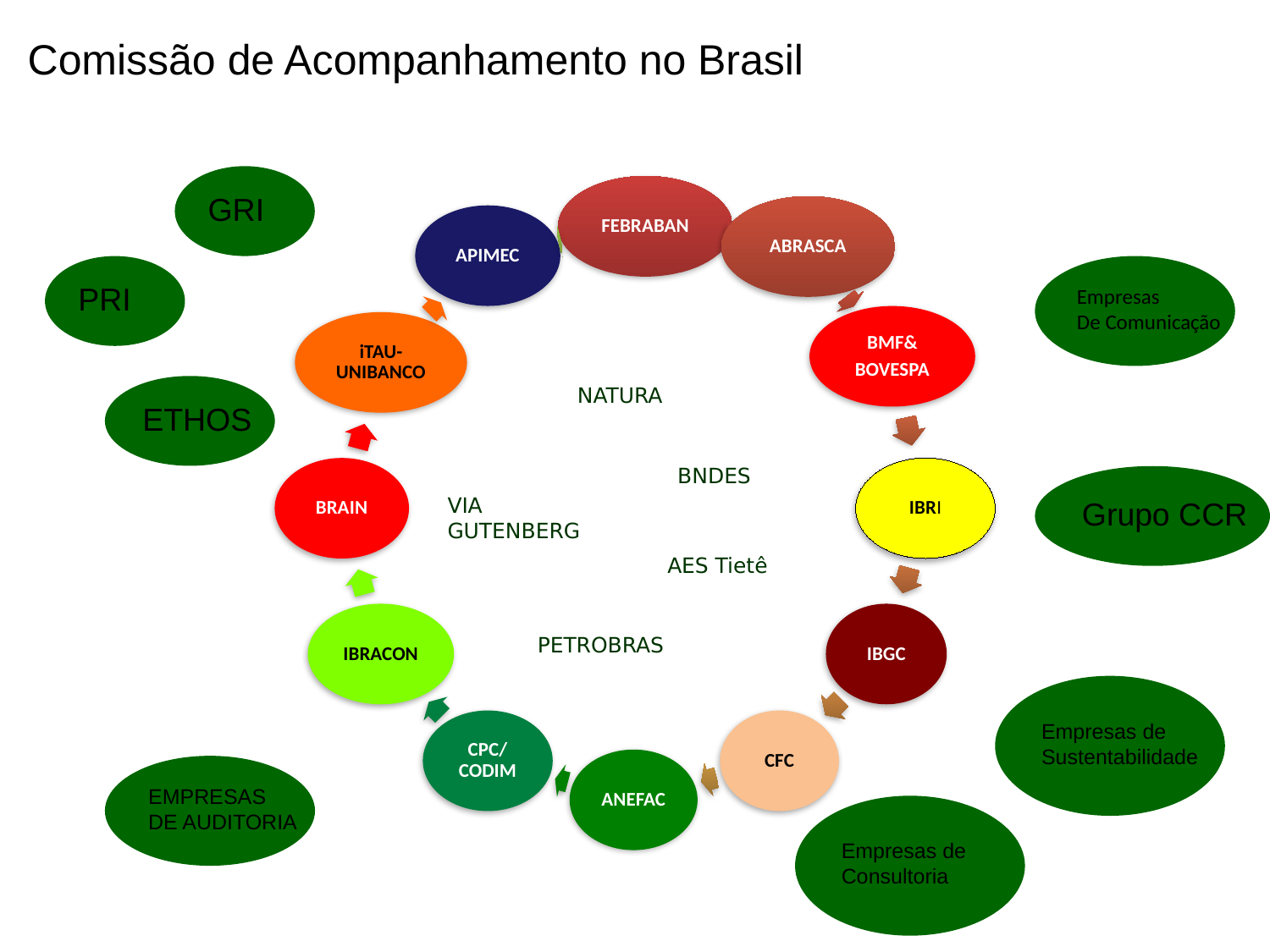

# Comissão de Acompanhamento no Brasil
FEBRABAN

ABRASCA

BMF&
BOVESPA

IBRI

IBGC

CFC

ANEFAC

CPC/CODIM

IBRACON

BRAIN

iTAU-UNIBANCO

APIMEC

GRI
PRI
Empresas
De Comunicação
ETHOS
NATURA
BNDES
Grupo CCR
VIA GUTENBERG
AES Tietê
PETROBRAS
Empresas de
Sustentabilidade
EMPRESAS
DE AUDITORIA
Empresas de
Consultoria